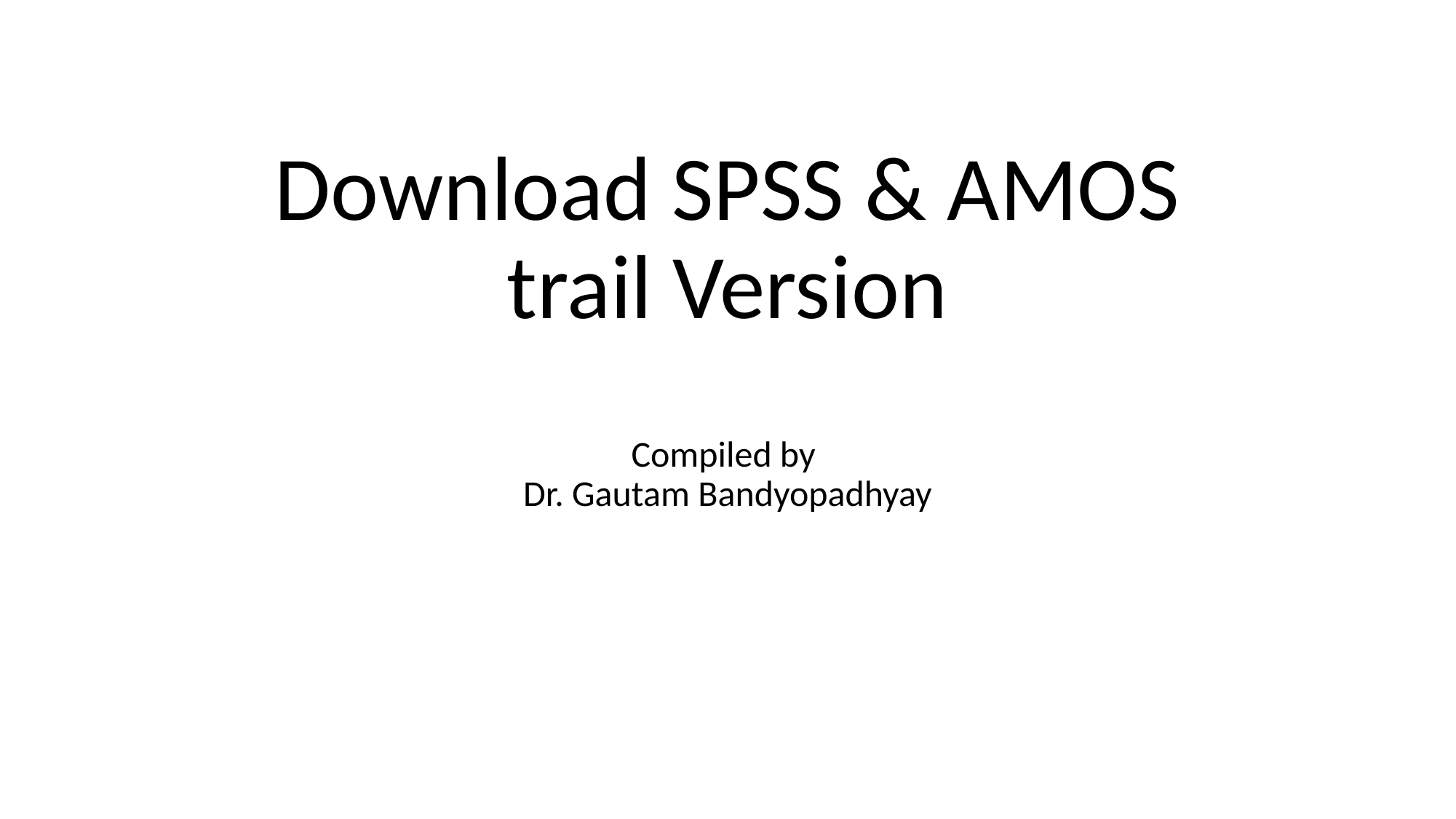

# Download SPSS & AMOS trail Version
Compiled by
Dr. Gautam Bandyopadhyay